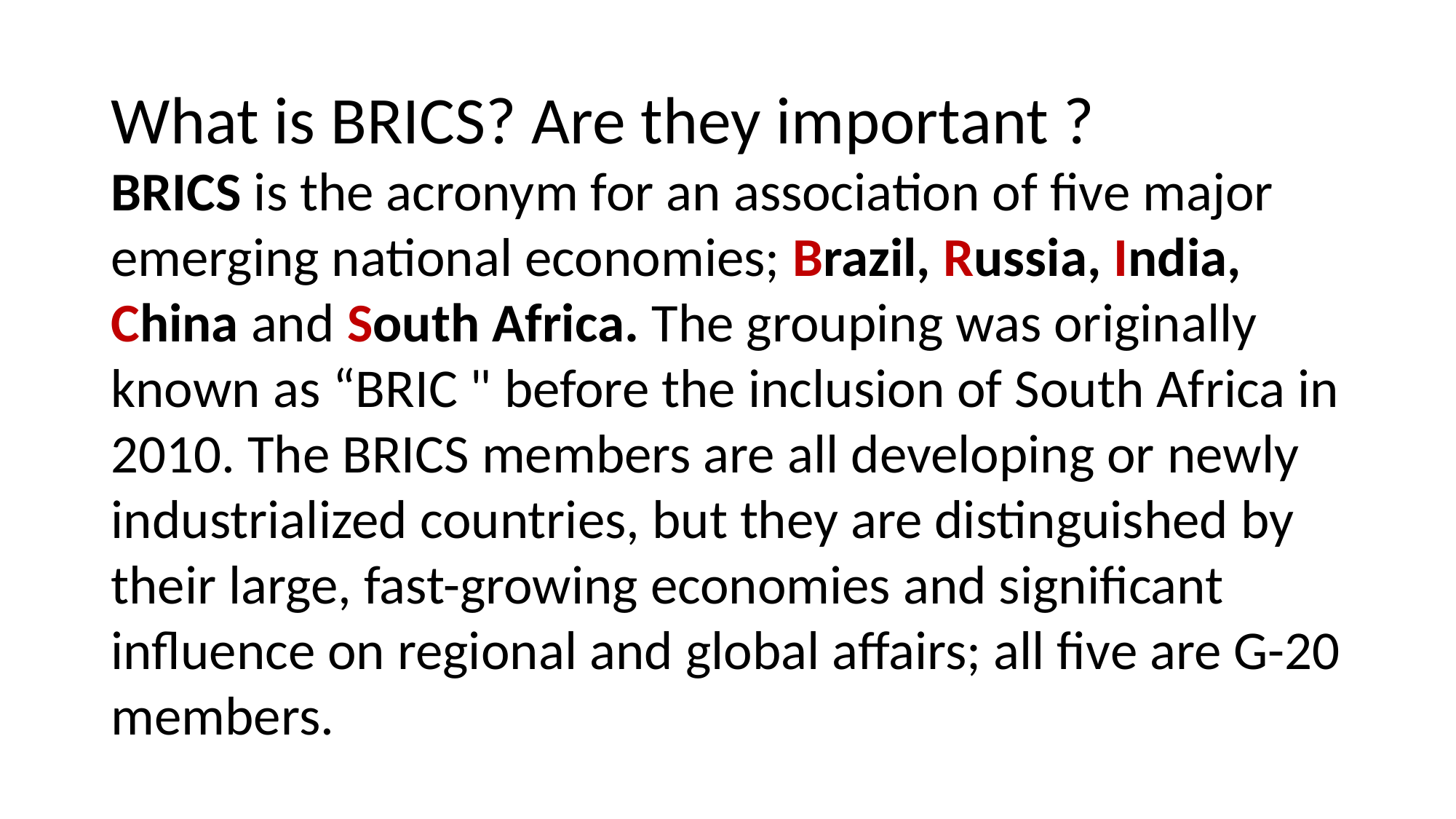

# What is BRICS? Are they important ?
BRICS is the acronym for an association of five major emerging national economies; Brazil, Russia, India, China and South Africa. The grouping was originally known as “BRIC " before the inclusion of South Africa in 2010. The BRICS members are all developing or newly industrialized countries, but they are distinguished by their large, fast-growing economies and significant influence on regional and global affairs; all five are G-20 members.